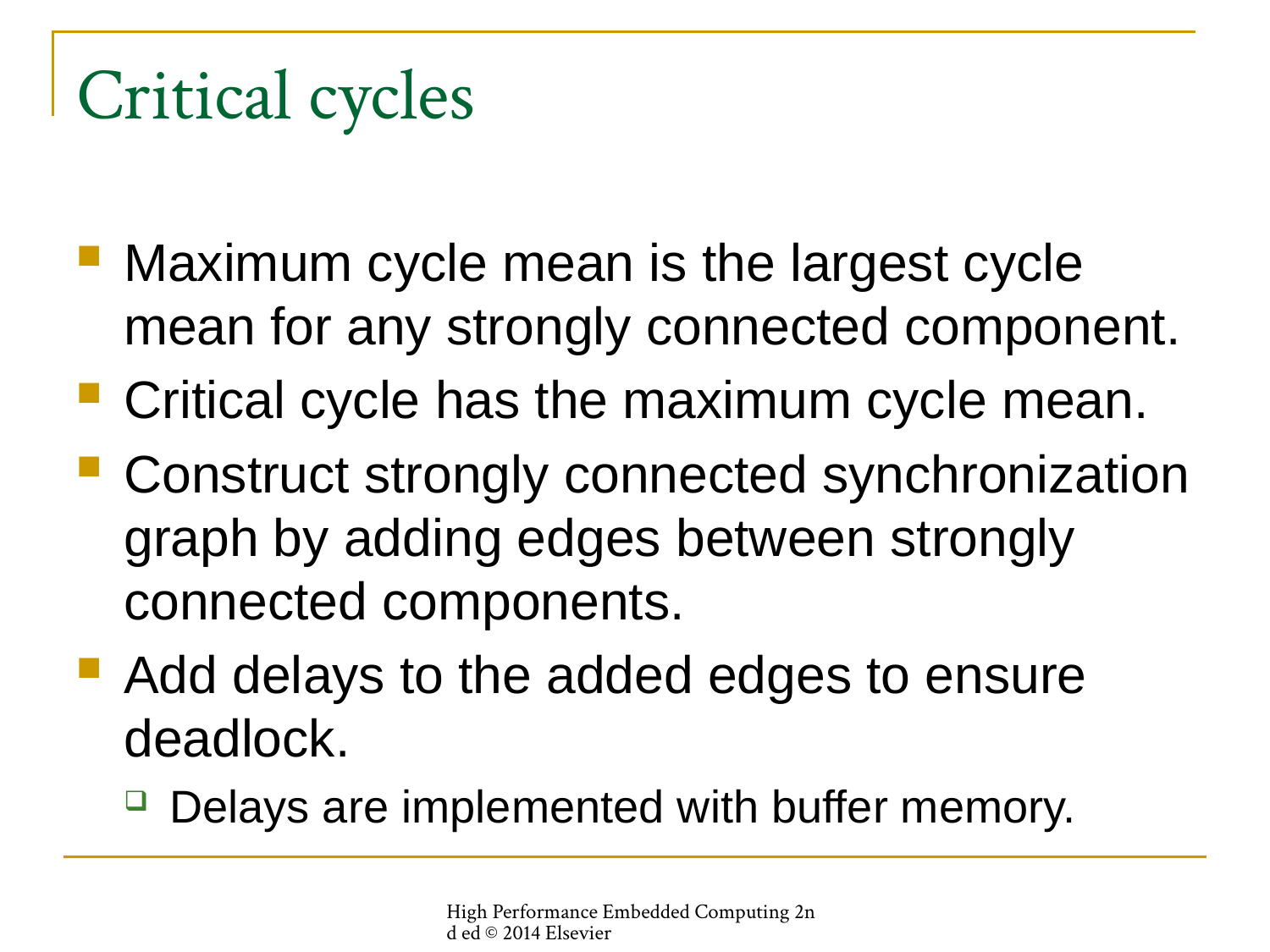

# Critical cycles
Maximum cycle mean is the largest cycle mean for any strongly connected component.
Critical cycle has the maximum cycle mean.
Construct strongly connected synchronization graph by adding edges between strongly connected components.
Add delays to the added edges to ensure deadlock.
Delays are implemented with buffer memory.
High Performance Embedded Computing 2nd ed © 2014 Elsevier